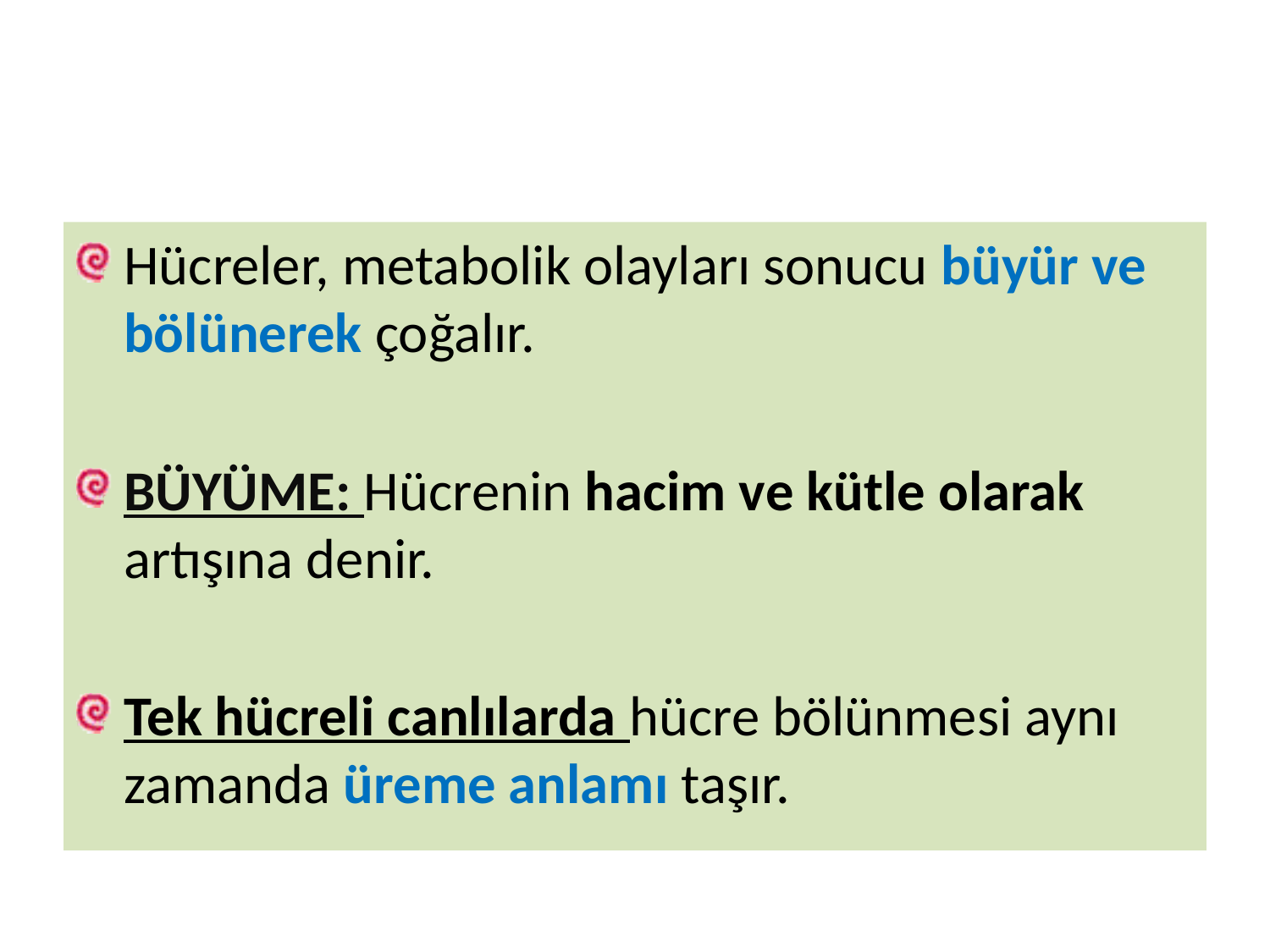

#
Hücreler, metabolik olayları sonucu büyür ve bölünerek çoğalır.

BÜYÜME: Hücrenin hacim ve kütle olarak artışına denir.

Tek hücreli canlılarda hücre bölünmesi aynı zamanda üreme anlamı taşır.